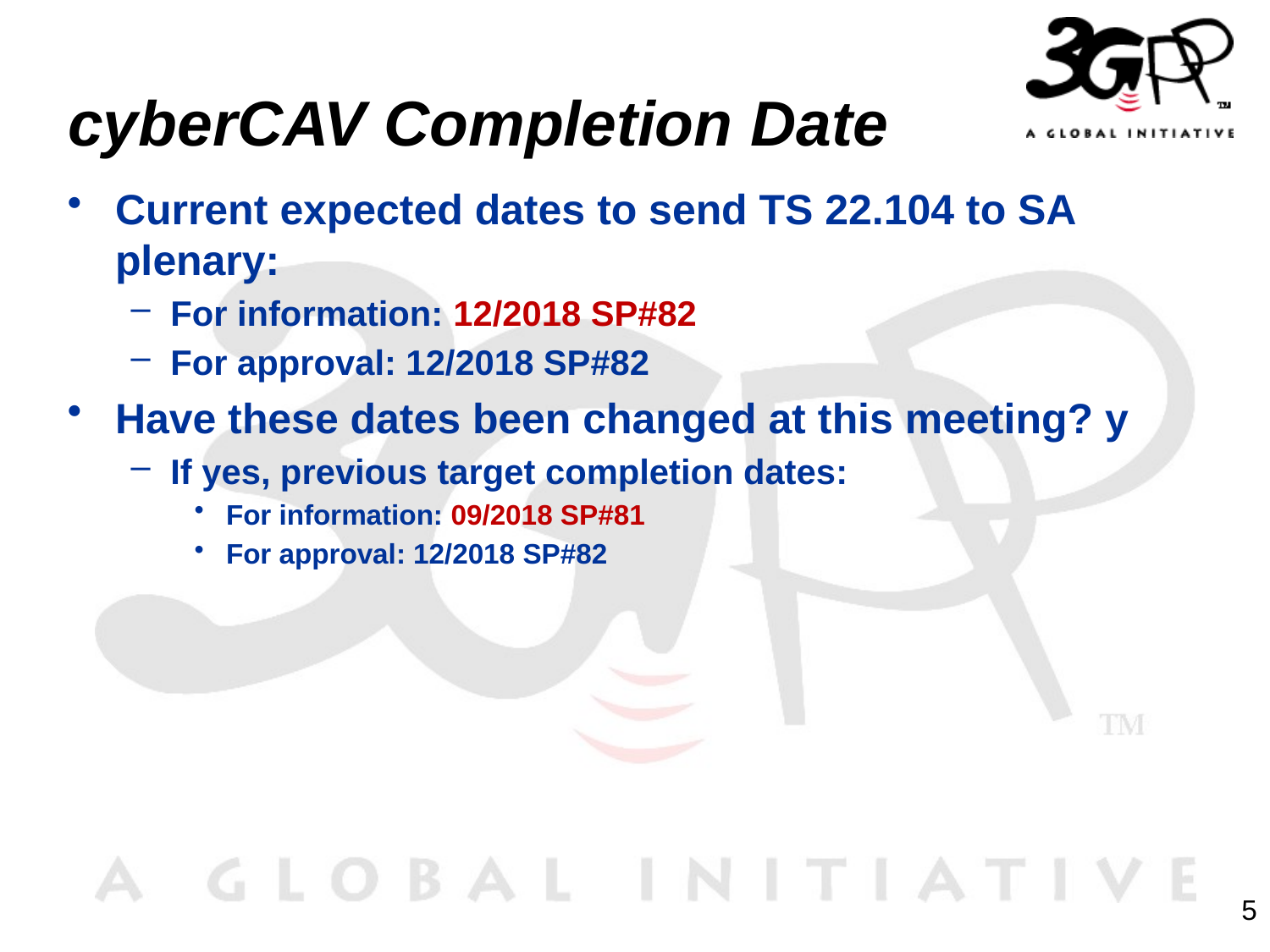

# cyberCAV Completion Date
Current expected dates to send TS 22.104 to SA plenary:
For information: 12/2018 SP#82
For approval: 12/2018 SP#82
Have these dates been changed at this meeting? y
If yes, previous target completion dates:
For information: 09/2018 SP#81
For approval: 12/2018 SP#82

5